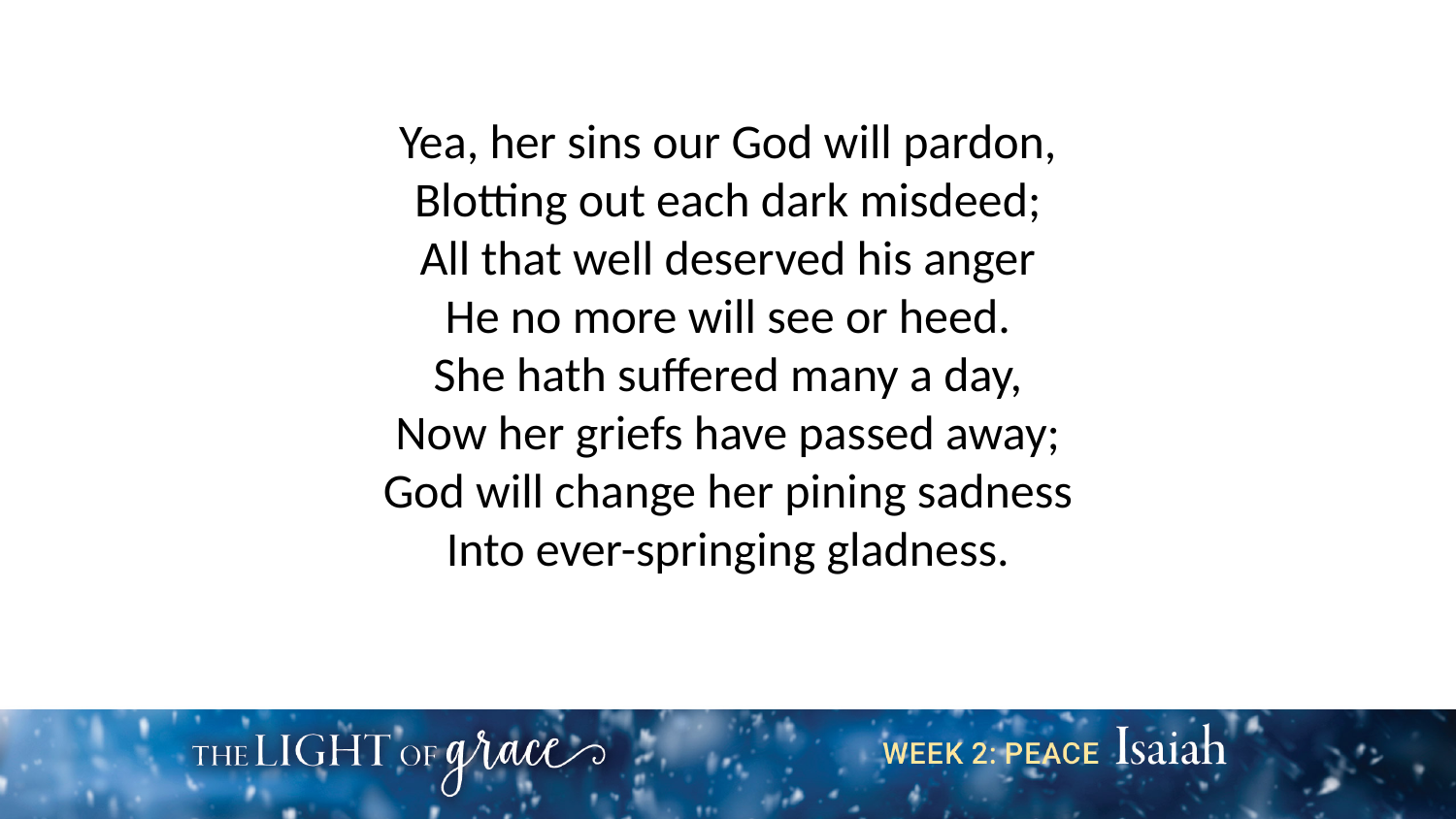

Yea, her sins our God will pardon,
Blotting out each dark misdeed;
All that well deserved his anger
He no more will see or heed.
She hath suffered many a day,
Now her griefs have passed away;
God will change her pining sadness
Into ever-springing gladness.